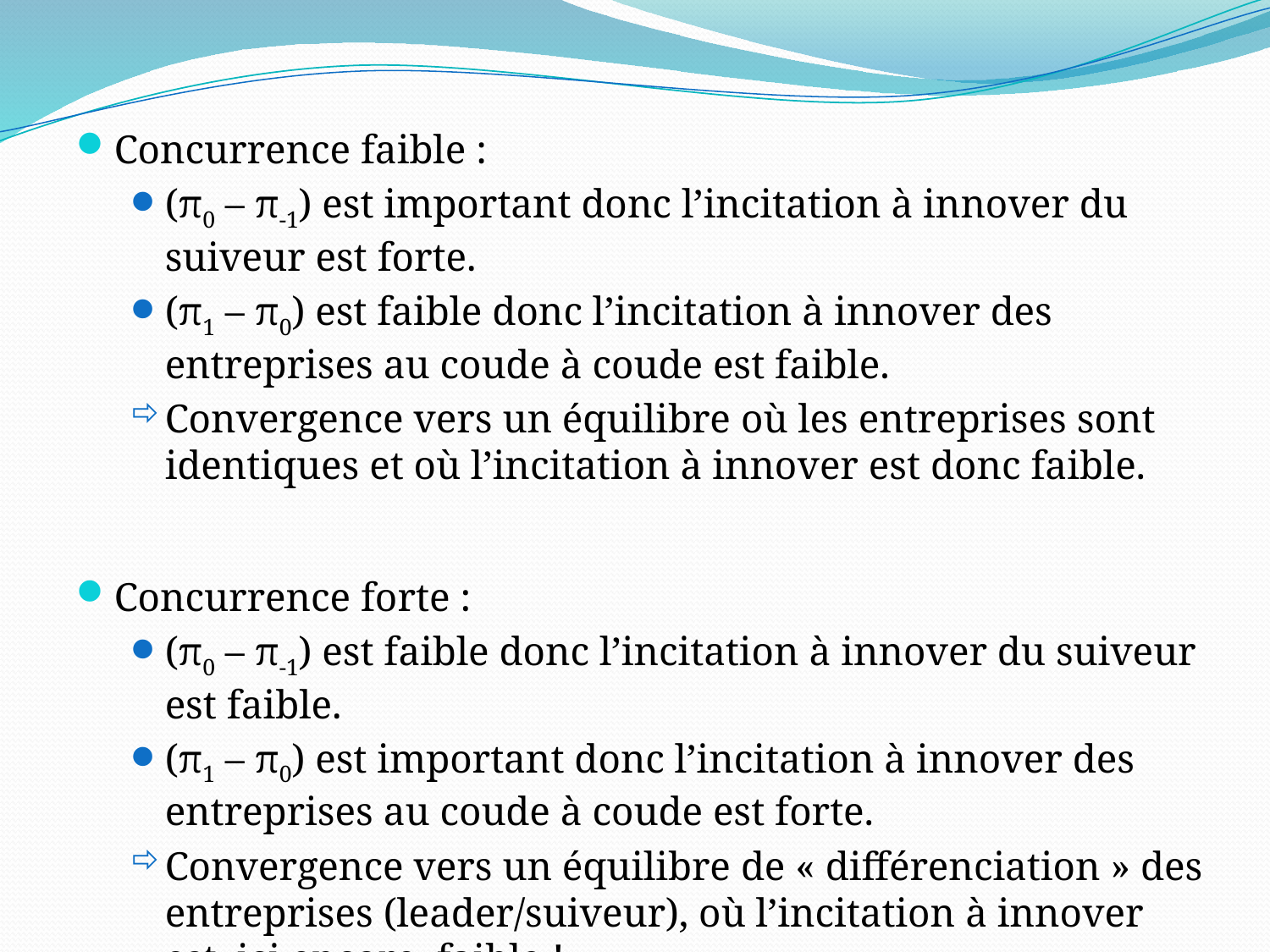

Concurrence faible :
(π0 – π-1) est important donc l’incitation à innover du suiveur est forte.
(π1 – π0) est faible donc l’incitation à innover des entreprises au coude à coude est faible.
Convergence vers un équilibre où les entreprises sont identiques et où l’incitation à innover est donc faible.

Concurrence forte :
(π0 – π-1) est faible donc l’incitation à innover du suiveur est faible.
(π1 – π0) est important donc l’incitation à innover des entreprises au coude à coude est forte.
Convergence vers un équilibre de « différenciation » des entreprises (leader/suiveur), où l’incitation à innover est, ici encore, faible !